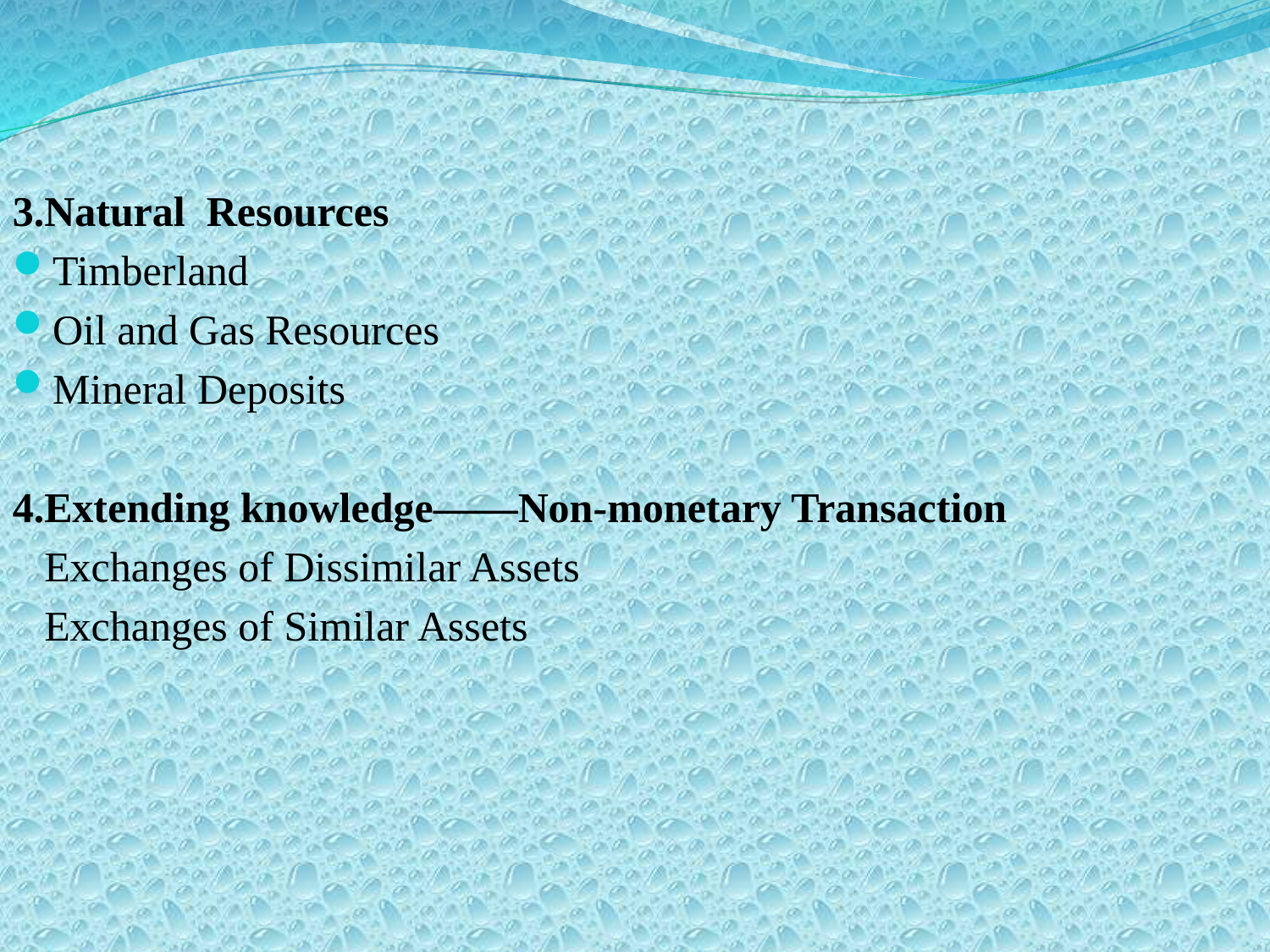

3.Natural  Resources
Timberland
Oil and Gas Resources
Mineral Deposits

4.Extending knowledge——Non-monetary Transaction
   Exchanges of Dissimilar Assets
   Exchanges of Similar Assets